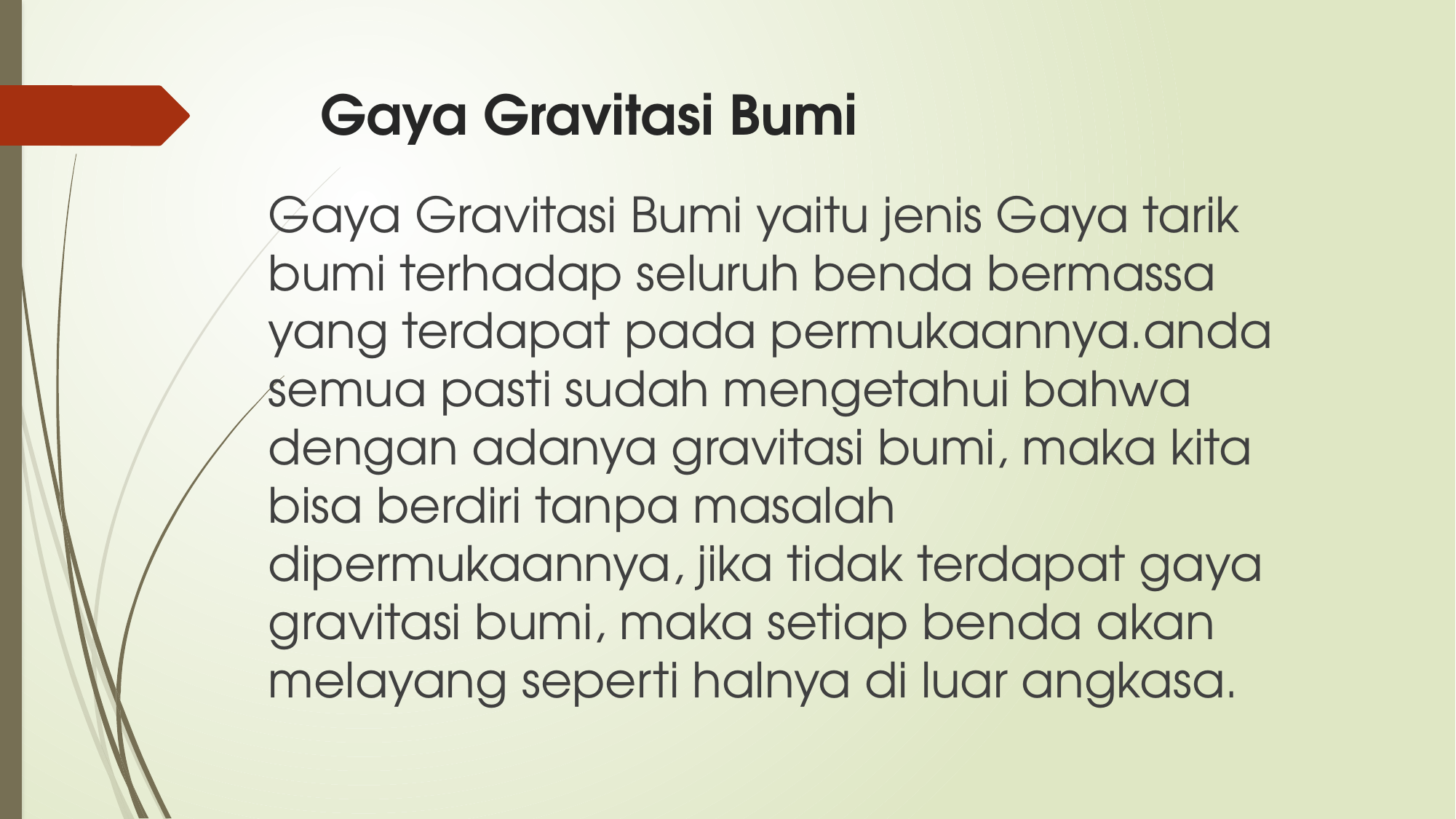

# Gaya Gravitasi Bumi
Gaya Gravitasi Bumi yaitu jenis Gaya tarik bumi terhadap seluruh benda bermassa yang terdapat pada permukaannya.anda semua pasti sudah mengetahui bahwa dengan adanya gravitasi bumi, maka kita bisa berdiri tanpa masalah dipermukaannya, jika tidak terdapat gaya gravitasi bumi, maka setiap benda akan melayang seperti halnya di luar angkasa.